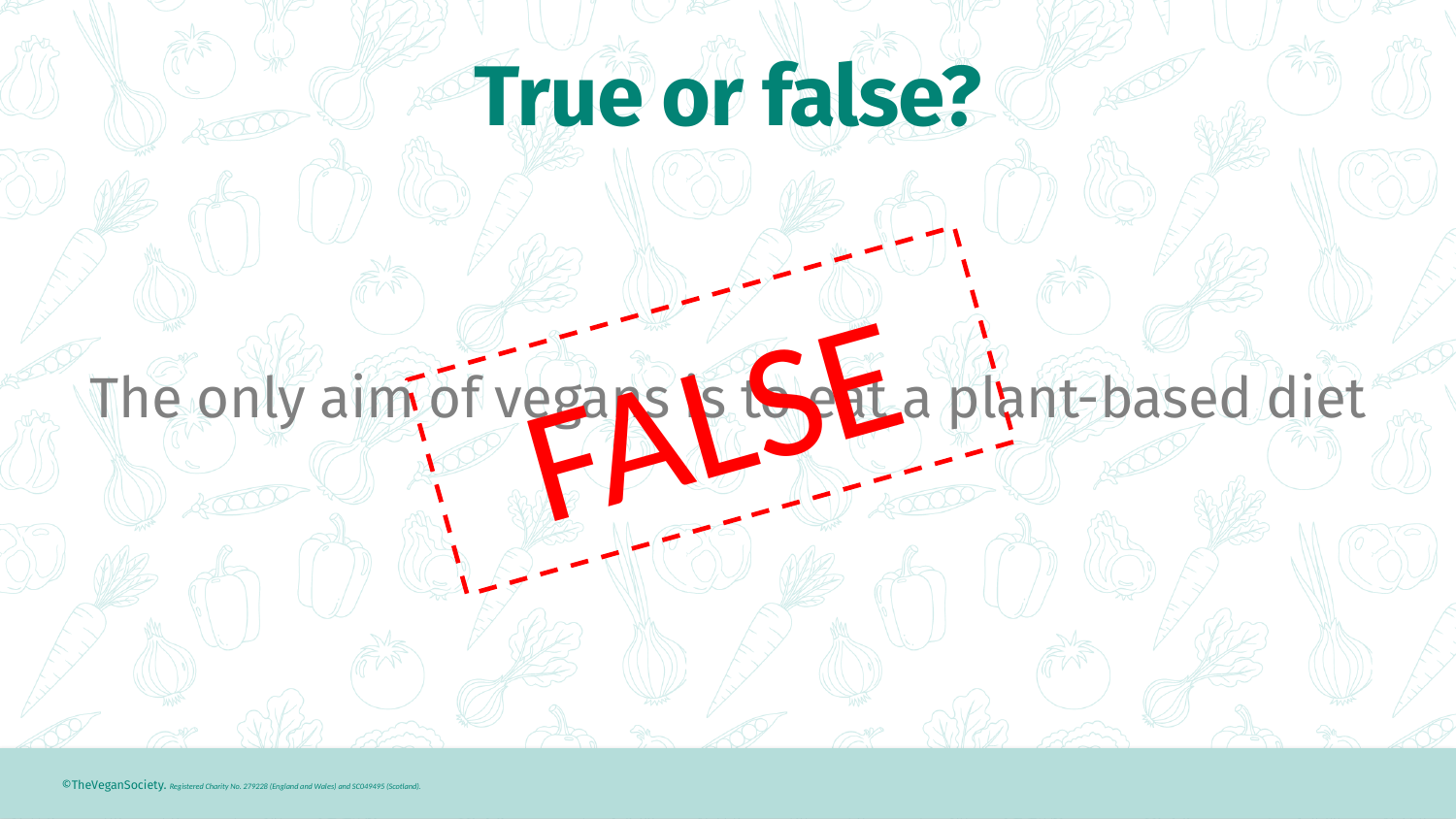

# True or false?
FALSE
The only aim of vegans is to eat a plant-based diet